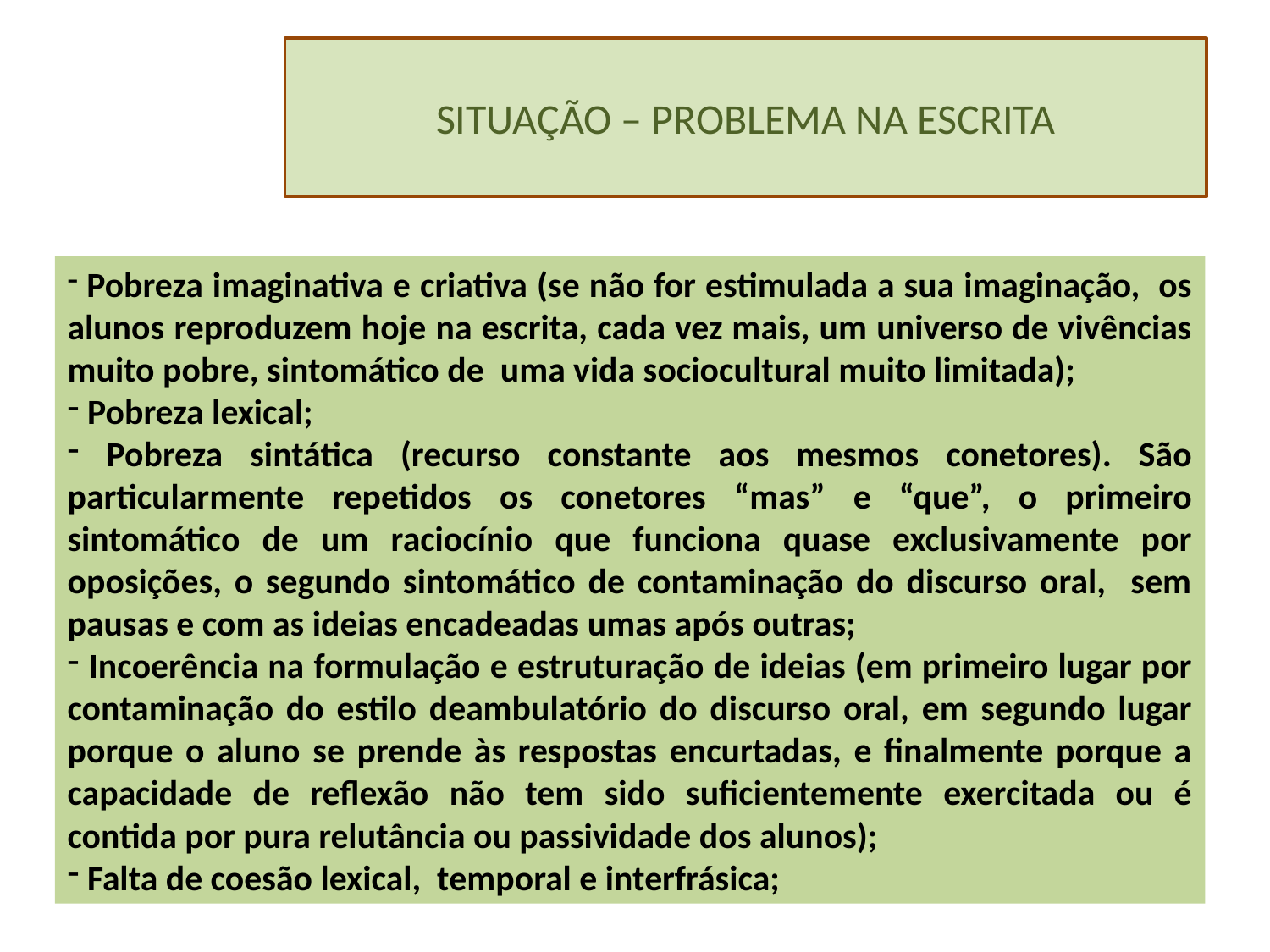

# SITUAÇÃO – PROBLEMA NA ESCRITA
 Pobreza imaginativa e criativa (se não for estimulada a sua imaginação,  os alunos reproduzem hoje na escrita, cada vez mais, um universo de vivências muito pobre, sintomático de  uma vida sociocultural muito limitada);
 Pobreza lexical;
 Pobreza sintática (recurso constante aos mesmos conetores). São particularmente repetidos os conetores “mas” e “que”, o primeiro sintomático de um raciocínio que funciona quase exclusivamente por oposições, o segundo sintomático de contaminação do discurso oral,  sem pausas e com as ideias encadeadas umas após outras;
 Incoerência na formulação e estruturação de ideias (em primeiro lugar por contaminação do estilo deambulatório do discurso oral, em segundo lugar porque o aluno se prende às respostas encurtadas, e finalmente porque a capacidade de reflexão não tem sido suficientemente exercitada ou é contida por pura relutância ou passividade dos alunos);
 Falta de coesão lexical,  temporal e interfrásica;